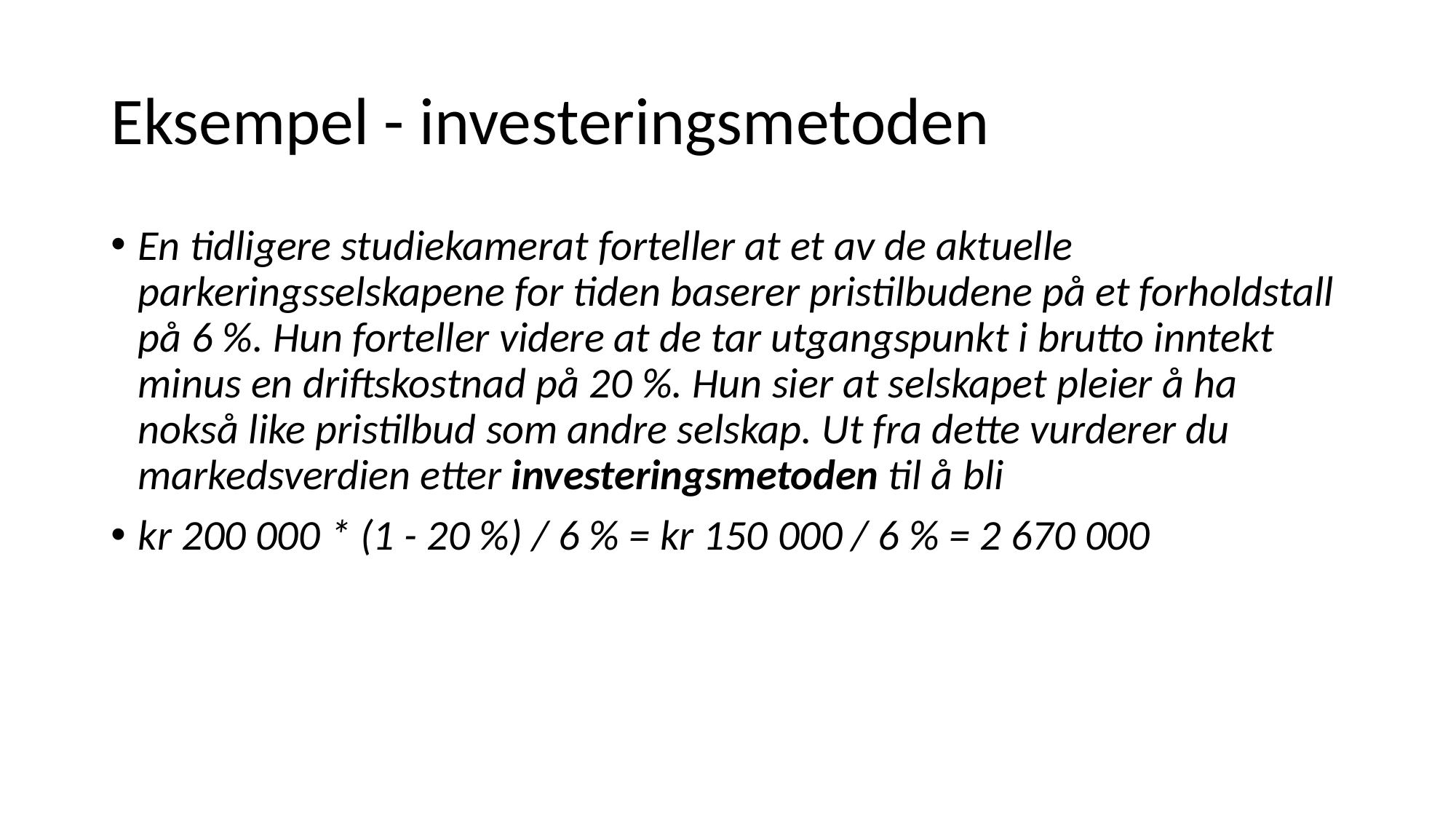

# Eksempel - investeringsmetoden
En tidligere studiekamerat forteller at et av de aktuelle parkeringsselskapene for tiden baserer pristilbudene på et forholdstall på 6 %. Hun forteller videre at de tar utgangspunkt i brutto inntekt minus en driftskostnad på 20 %. Hun sier at selskapet pleier å ha nokså like pristilbud som andre selskap. Ut fra dette vurderer du markedsverdien etter investeringsmetoden til å bli
kr 200 000 * (1 - 20 %) / 6 % = kr 150 000 / 6 % = 2 670 000